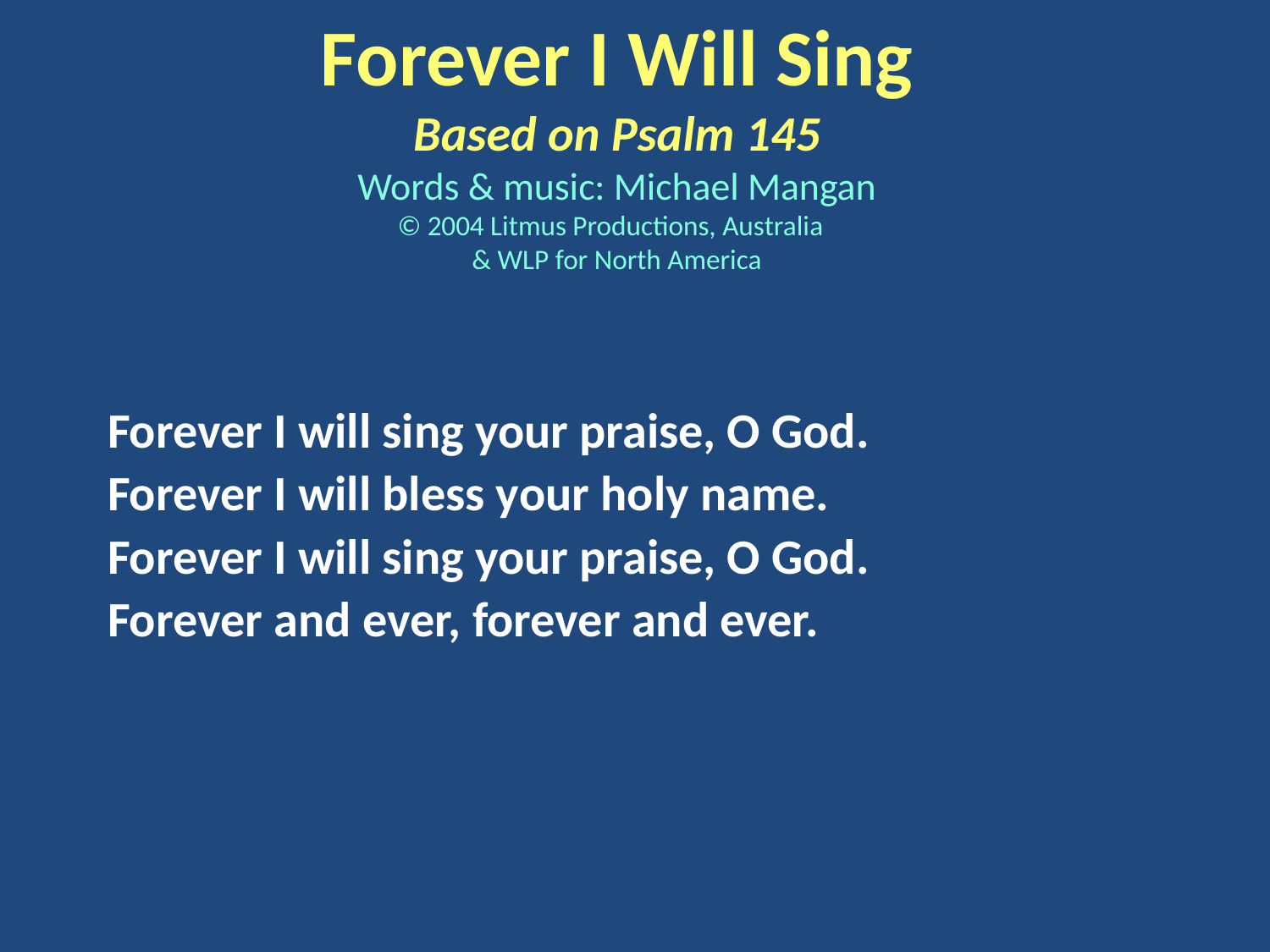

Forever I Will Sing
Based on Psalm 145
Words & music: Michael Mangan
© 2004 Litmus Productions, Australia
& WLP for North America
Forever I will sing your praise, O God.
Forever I will bless your holy name.
Forever I will sing your praise, O God.
Forever and ever, forever and ever.